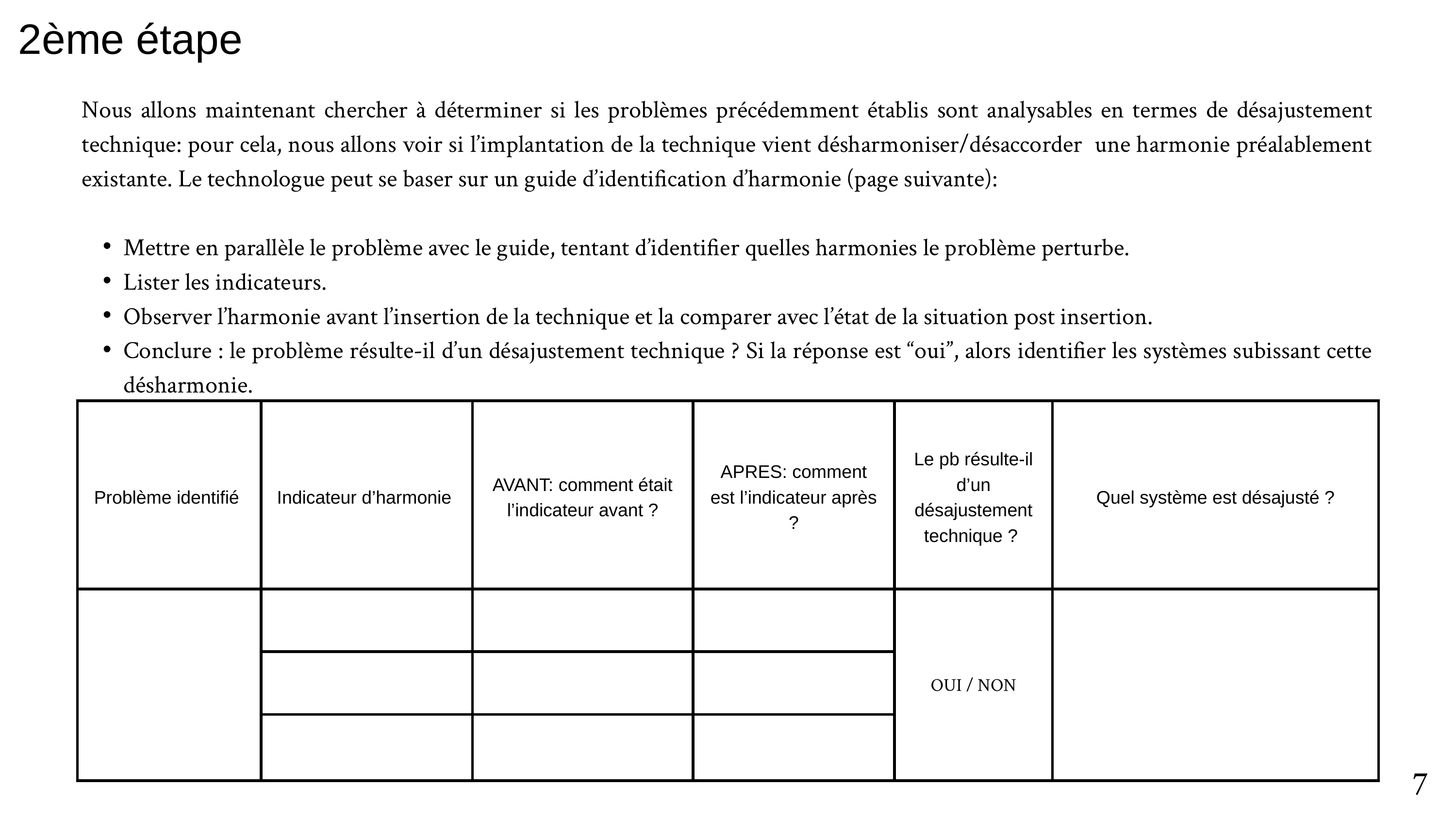

2ème étape
Nous allons maintenant chercher à déterminer si les problèmes précédemment établis sont analysables en termes de désajustement technique: pour cela, nous allons voir si l’implantation de la technique vient désharmoniser/désaccorder  une harmonie préalablement existante. Le technologue peut se baser sur un guide d’identification d’harmonie (page suivante):

Mettre en parallèle le problème avec le guide, tentant d’identifier quelles harmonies le problème perturbe.
Lister les indicateurs.
Observer l’harmonie avant l’insertion de la technique et la comparer avec l’état de la situation post insertion.
Conclure : le problème résulte-il d’un désajustement technique ? Si la réponse est “oui”, alors identifier les systèmes subissant cette désharmonie.

| Problème identifié | Indicateur d’harmonie | AVANT: comment était l’indicateur avant ? | APRES: comment est l’indicateur après ? | Le pb résulte-il d’un désajustement technique ? | Quel système est désajusté ? |
| --- | --- | --- | --- | --- | --- |
|  |  |  |  | OUI / NON |  |
|  |  |  |  | OUI / NON |  |
|  |  |  |  | OUI / NON |  |
7